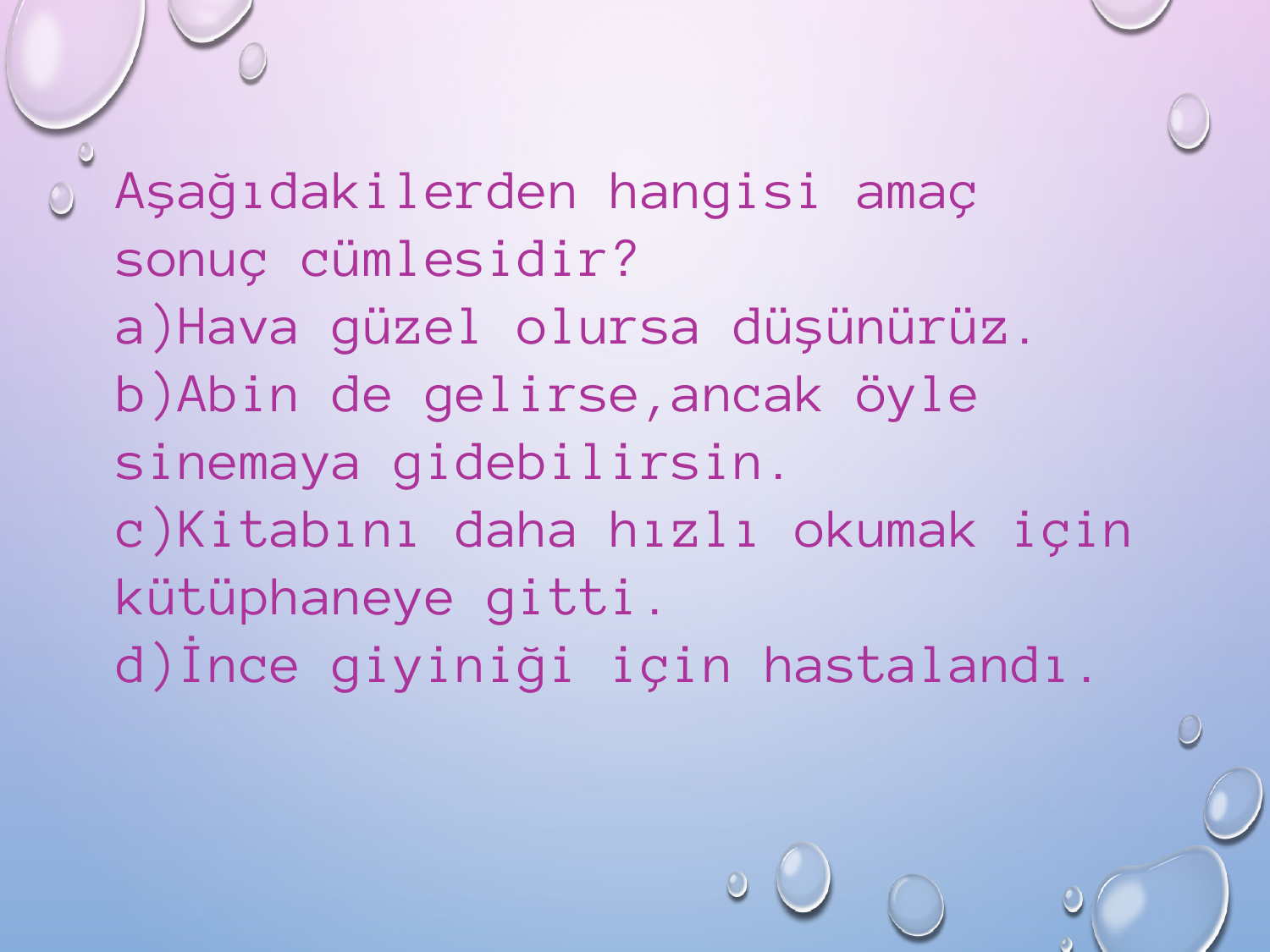

Aşağıdakilerden hangisi amaç sonuç cümlesidir?
a)Hava güzel olursa düşünürüz.
b)Abin de gelirse,ancak öyle sinemaya gidebilirsin.
c)Kitabını daha hızlı okumak için kütüphaneye gitti.
d)İnce giyiniği için hastalandı.